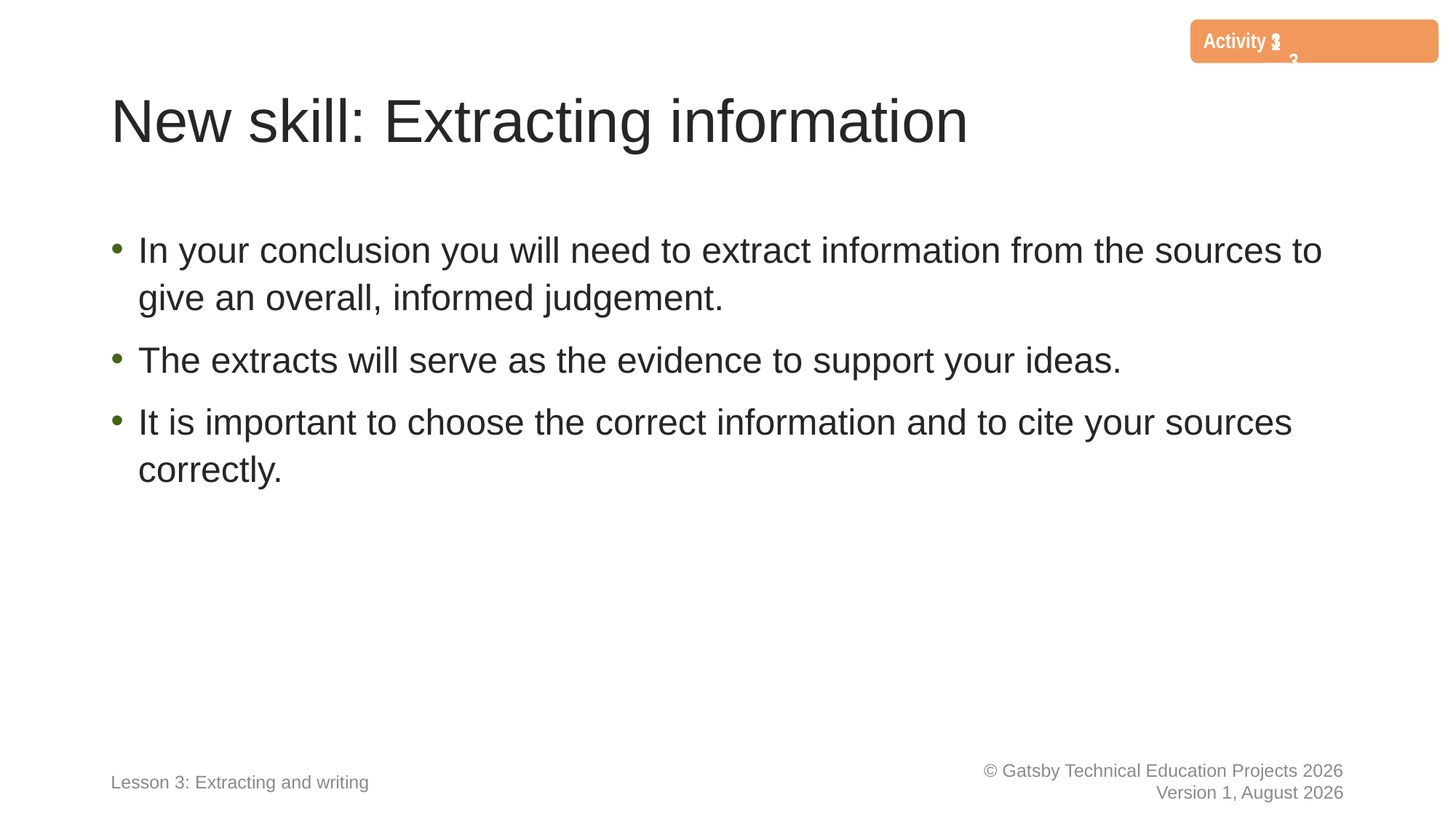

Activity 3
1
3
# New skill: Extracting information
In your conclusion you will need to extract information from the sources to give an overall, informed judgement.
The extracts will serve as the evidence to support your ideas.
It is important to choose the correct information and to cite your sources correctly.
Lesson 3: Extracting and writing